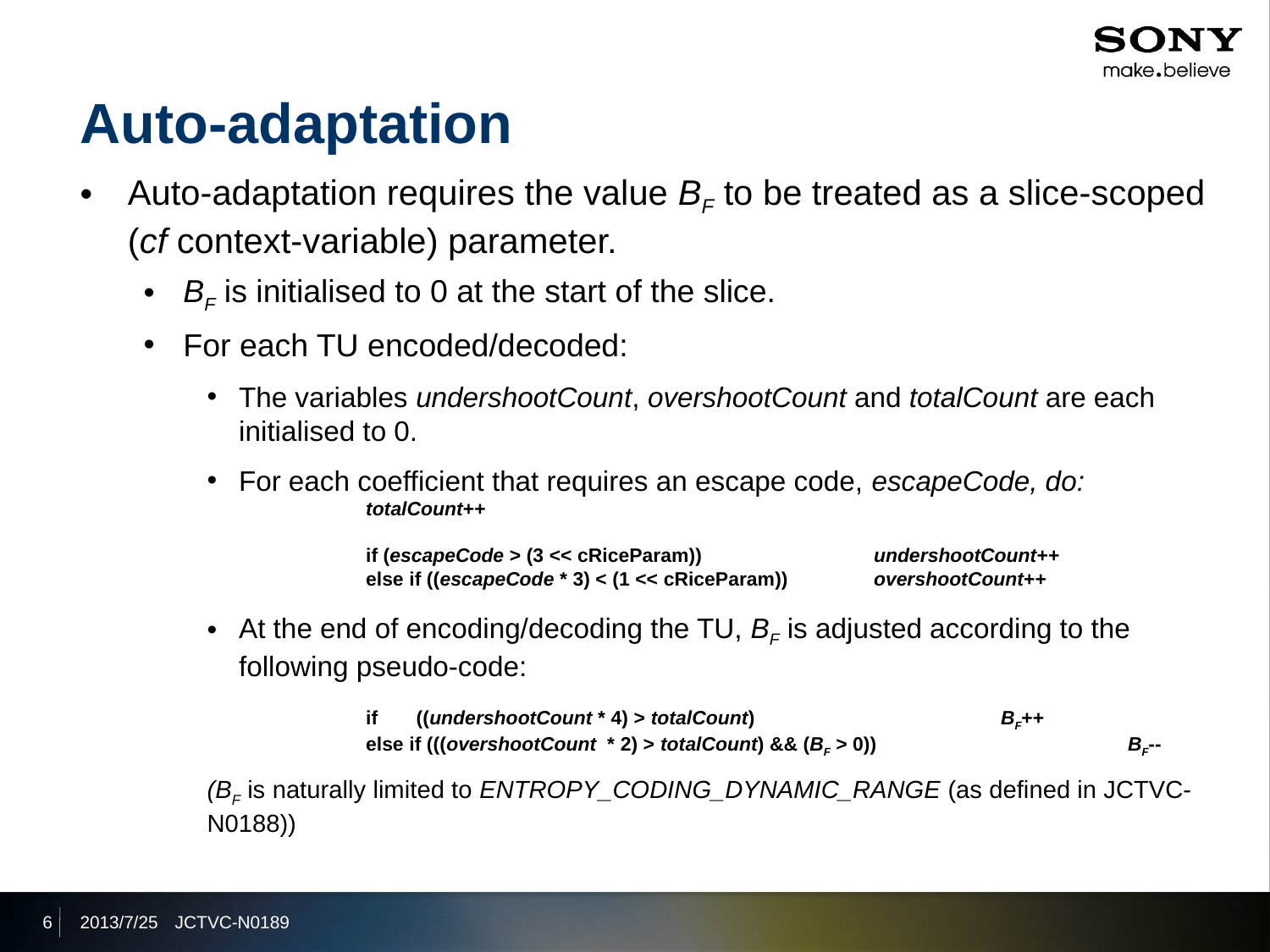

# Auto-adaptation
Auto-adaptation requires the value BF to be treated as a slice-scoped (cf context-variable) parameter.
BF is initialised to 0 at the start of the slice.
For each TU encoded/decoded:
The variables undershootCount, overshootCount and totalCount are each initialised to 0.
For each coefficient that requires an escape code, escapeCode, do:
	totalCount++
	if (escapeCode > (3 << cRiceParam)) 		undershootCount++
	else if ((escapeCode * 3) < (1 << cRiceParam))	overshootCount++
At the end of encoding/decoding the TU, BF is adjusted according to the following pseudo-code:
	if       ((undershootCount * 4) > totalCount)		BF++
	else if (((overshootCount  * 2) > totalCount) && (BF > 0))		BF--
(BF is naturally limited to ENTROPY_CODING_DYNAMIC_RANGE (as defined in JCTVC-N0188))

6
2013/7/25
JCTVC-N0189